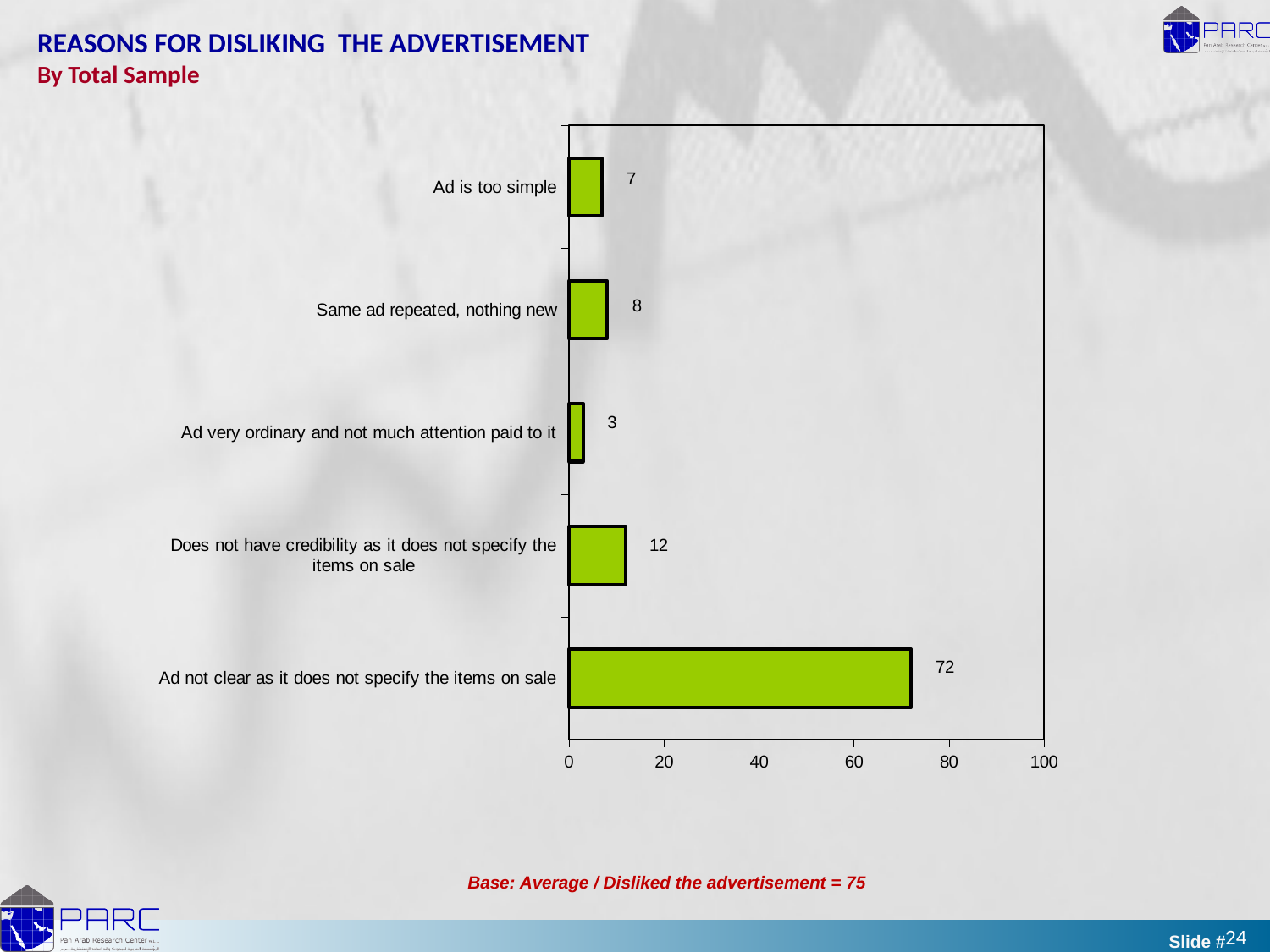

REASONS FOR DISLIKING  THE ADVERTISEMENT
By Total Sample

### Chart

| Category |  |
|---|---|
| Ad not clear as it does not specify the items on sale | 72.0 |
| Does not have credibility as it does not specify the items on sale | 12.0 |
| Ad very ordinary and not much attention paid to it | 3.0 |
| Same ad repeated, nothing new | 8.0 |
| Ad is too simple | 7.0 |
Base: Average / Disliked the advertisement = 75
24